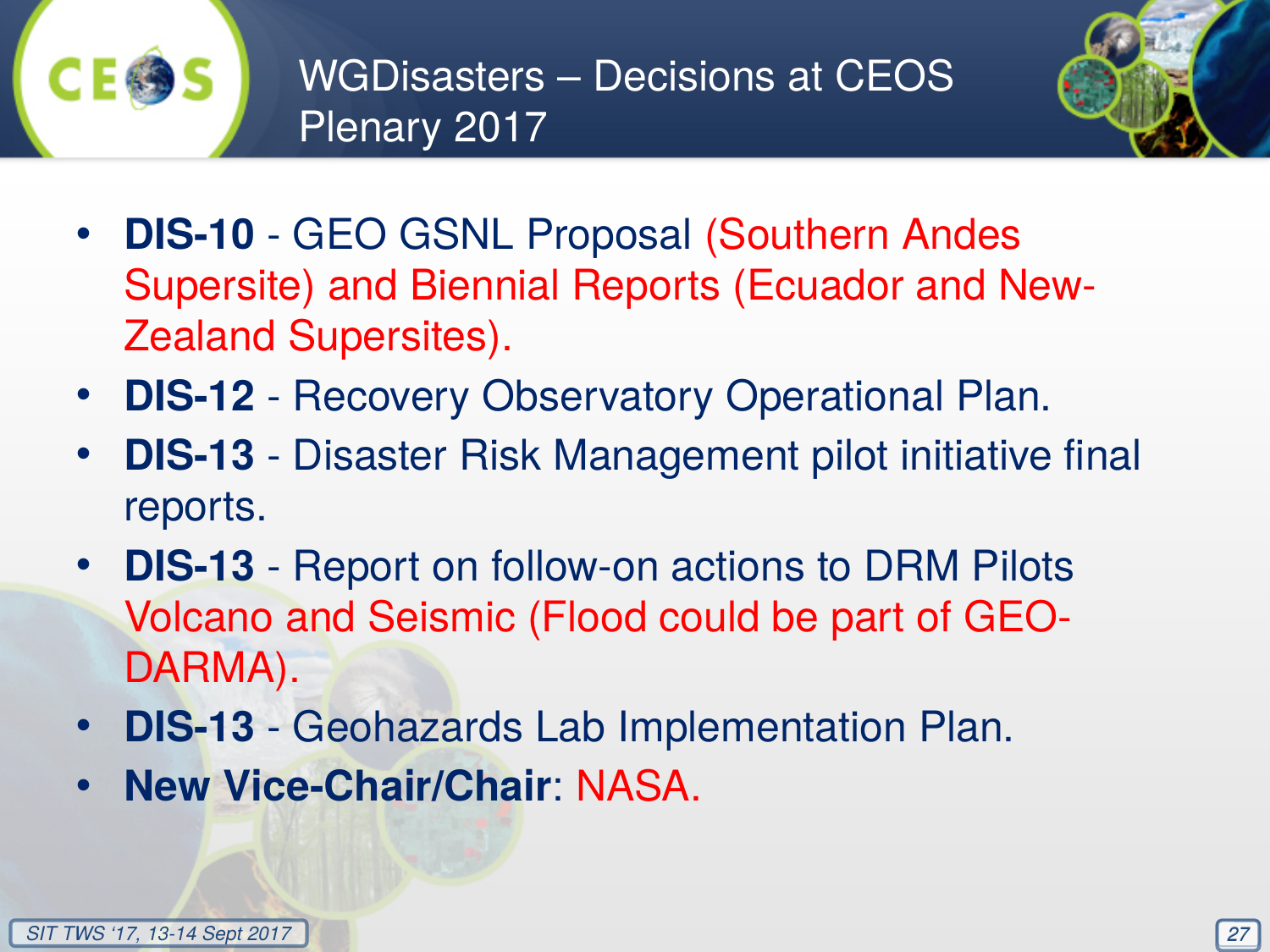

WGDisasters – Decisions at CEOS Plenary 2017
DIS-10 - GEO GSNL Proposal (Southern Andes Supersite) and Biennial Reports (Ecuador and New-Zealand Supersites).
DIS-12 - Recovery Observatory Operational Plan.
DIS-13 - Disaster Risk Management pilot initiative final reports.
DIS-13 - Report on follow-on actions to DRM Pilots Volcano and Seismic (Flood could be part of GEO-DARMA).
DIS-13 - Geohazards Lab Implementation Plan.
New Vice-Chair/Chair: NASA.
27
27